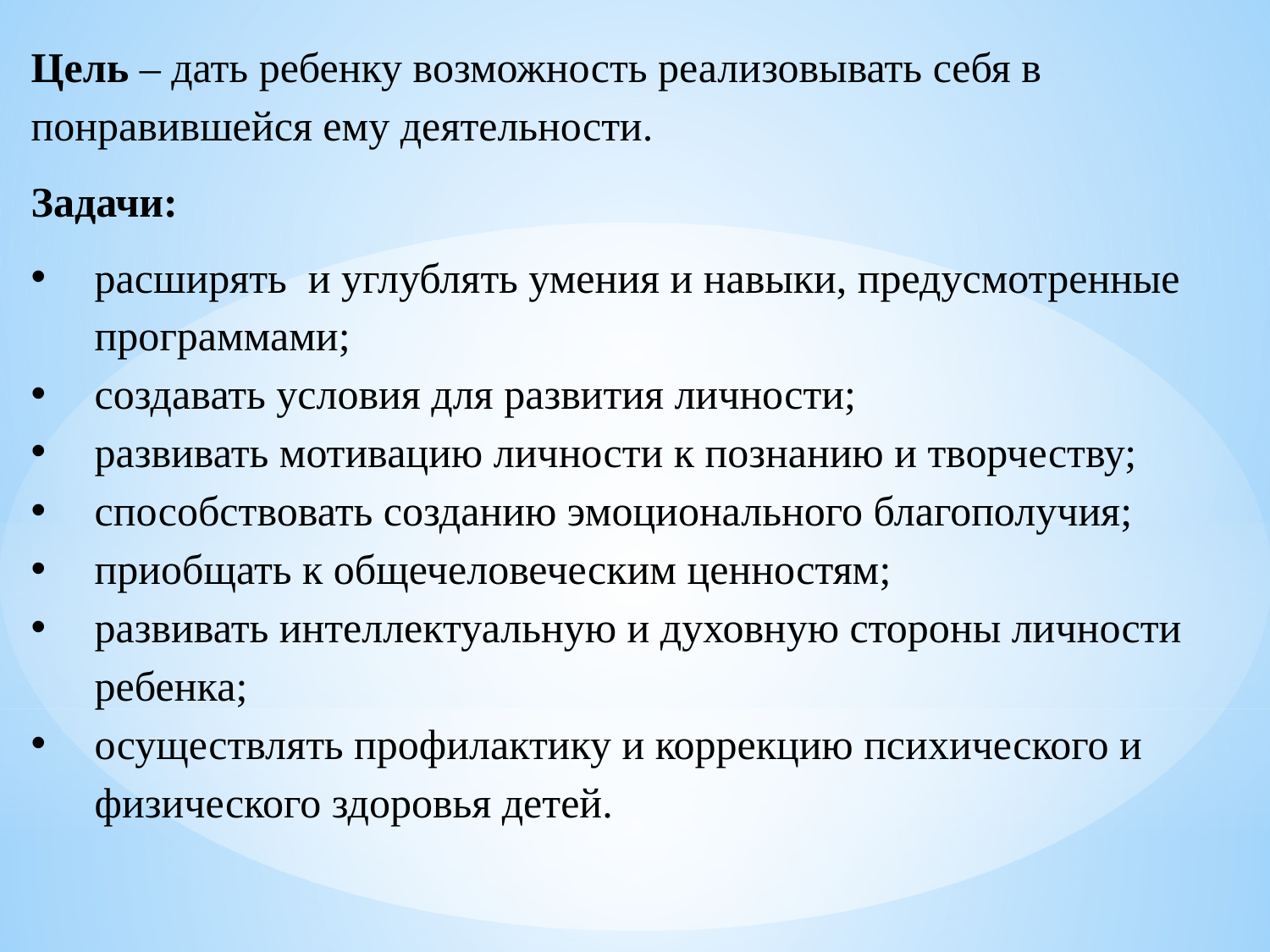

Цель – дать ребенку возможность реализовывать себя в понравившейся ему деятельности.
Задачи:
расширять  и углублять умения и навыки, предусмотренные программами;
создавать условия для развития личности;
развивать мотивацию личности к познанию и творчеству;
способствовать созданию эмоционального благополучия;
приобщать к общечеловеческим ценностям;
развивать интеллектуальную и духовную стороны личности ребенка;
осуществлять профилактику и коррекцию психического и физического здоровья детей.